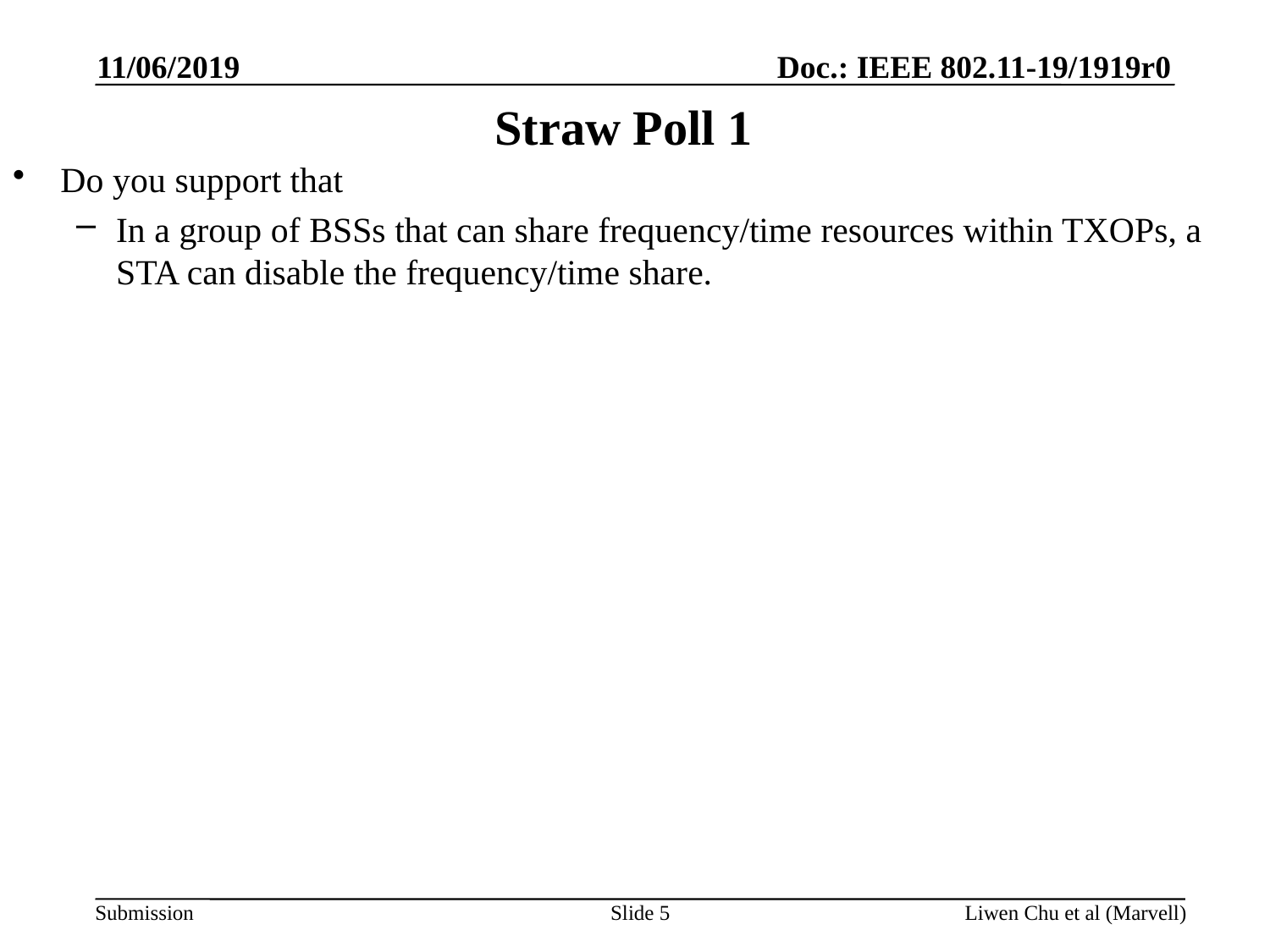

11/06/2019
# Straw Poll 1
Do you support that
In a group of BSSs that can share frequency/time resources within TXOPs, a STA can disable the frequency/time share.
Slide 5
Liwen Chu et al (Marvell)